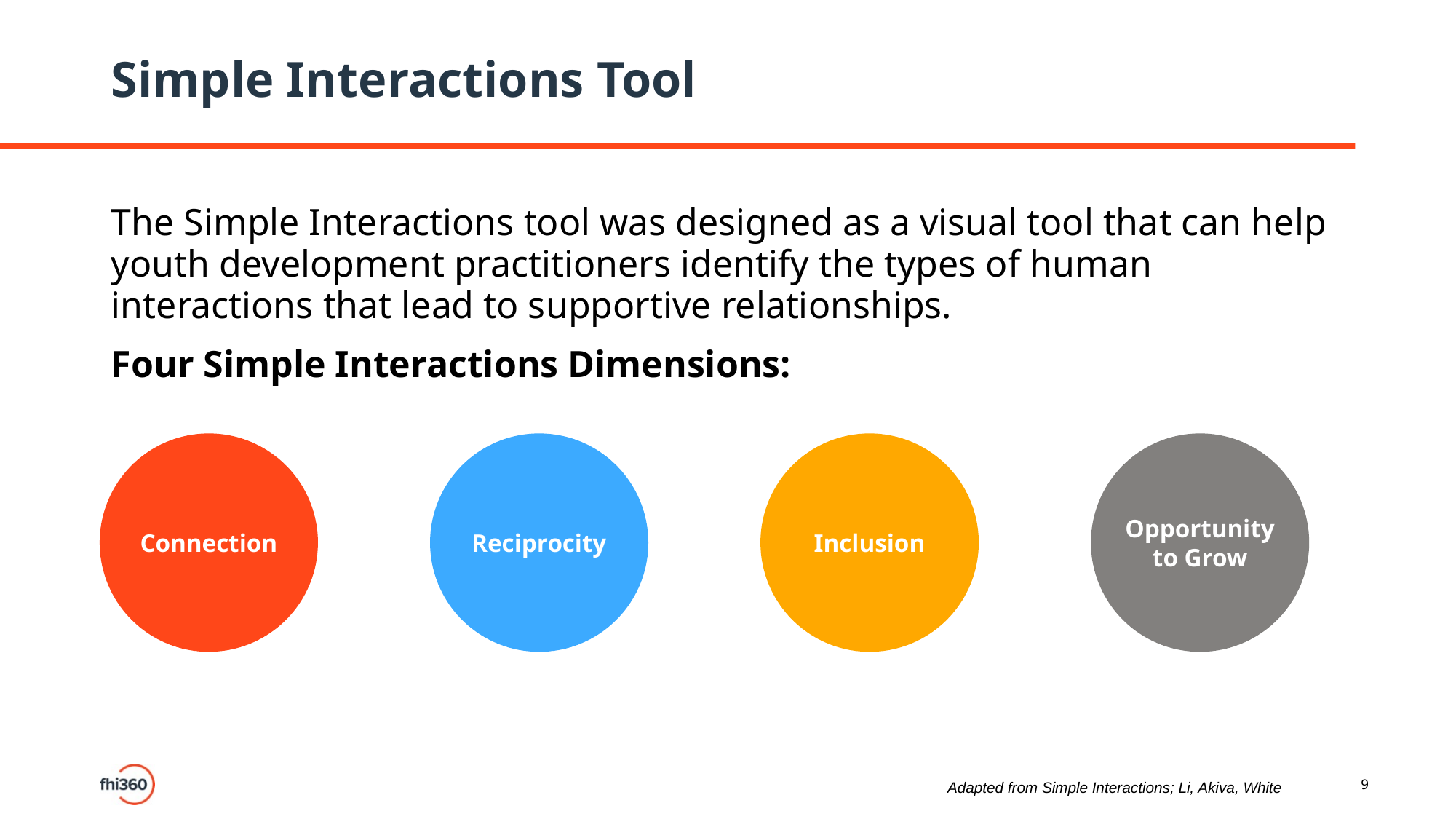

# Simple Interactions Tool
The Simple Interactions tool was designed as a visual tool that can help youth development practitioners identify the types of human interactions that lead to supportive relationships.
Four Simple Interactions Dimensions:

Connection
Reciprocity
Inclusion
Opportunity to Grow
Adapted from Simple Interactions; Li, Akiva, White